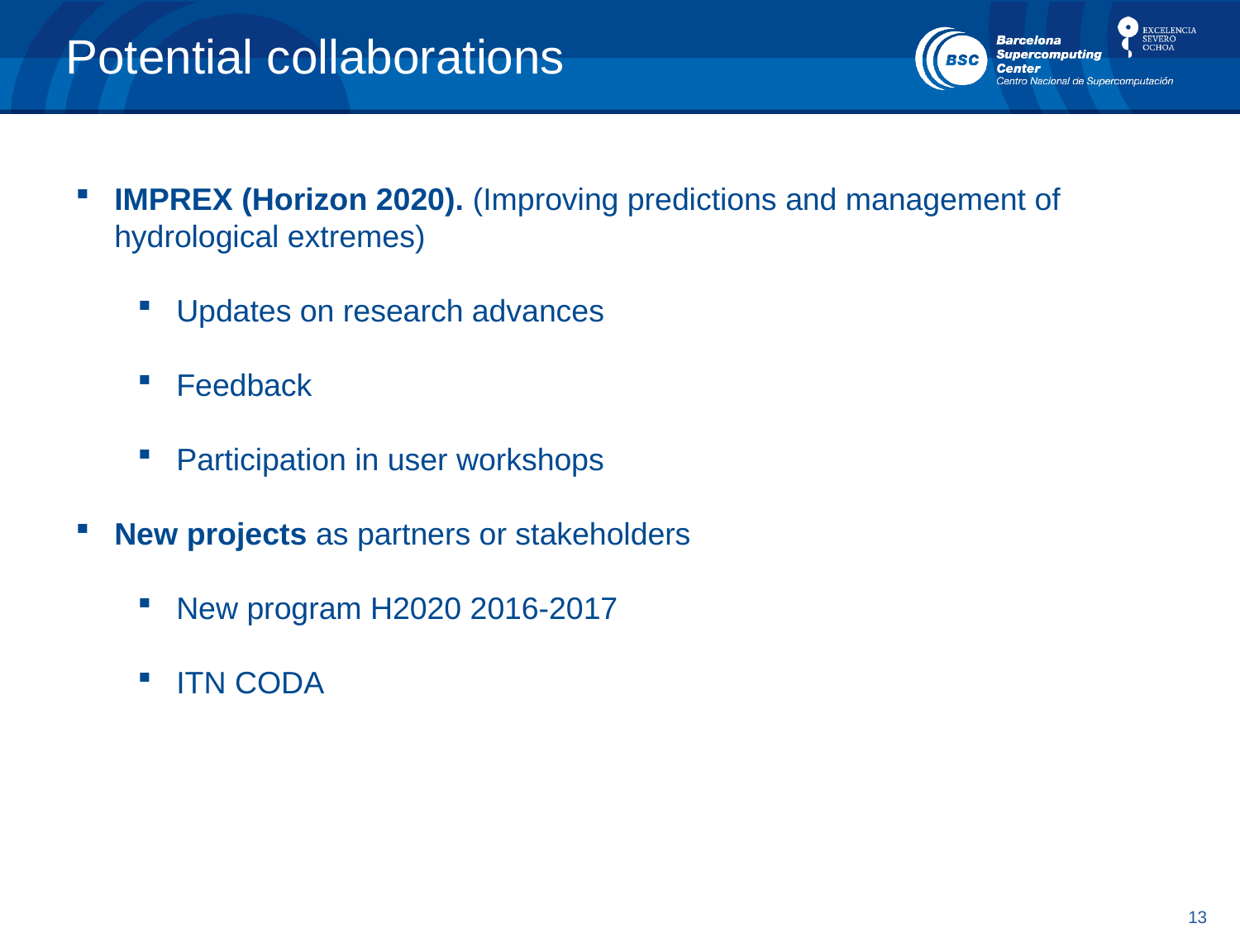

# Potential collaborations
IMPREX (Horizon 2020). (Improving predictions and management of hydrological extremes)

Updates on research advances

Feedback

Participation in user workshops

New projects as partners or stakeholders

New program H2020 2016-2017

ITN CODA